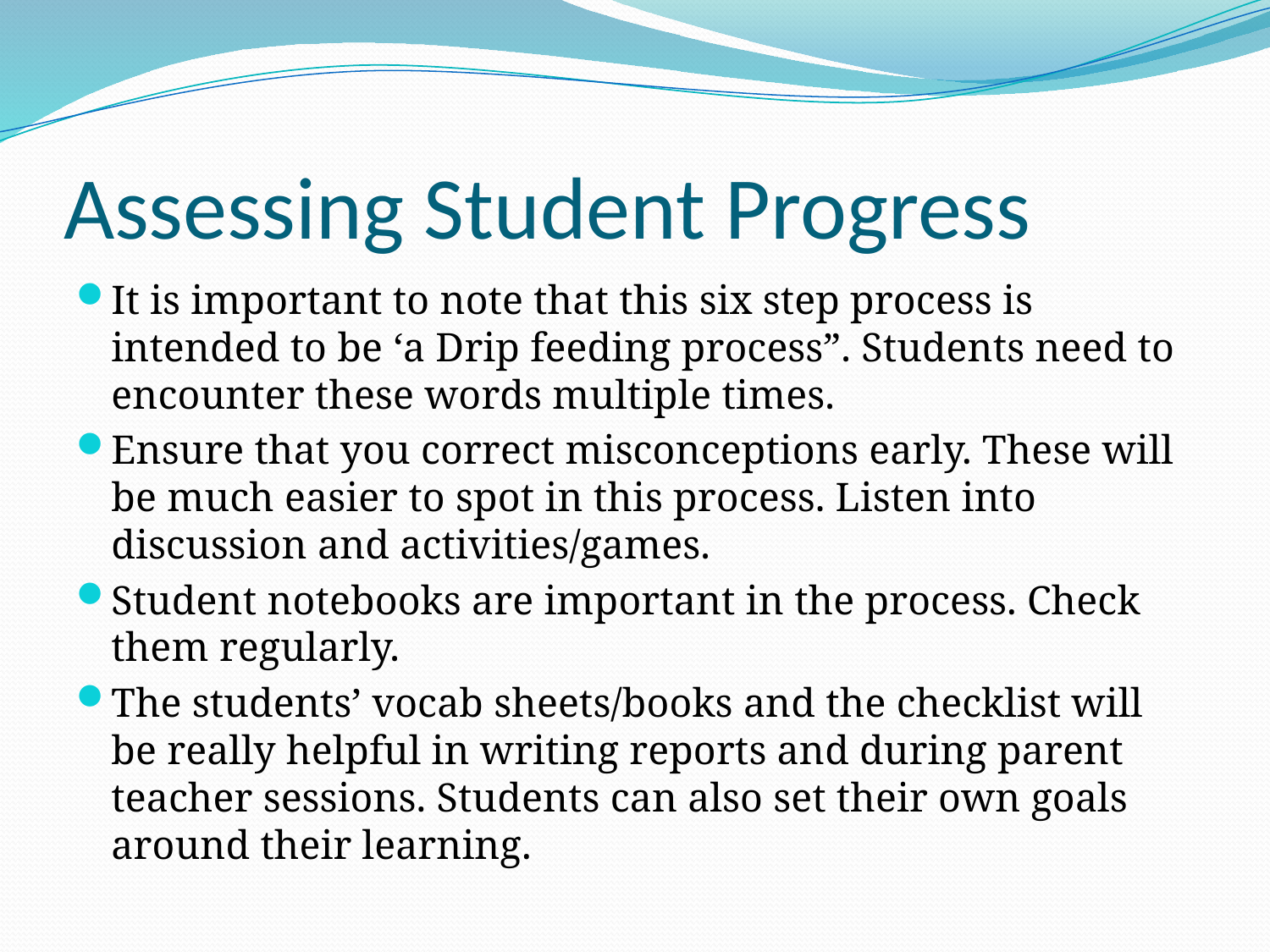

# Assessing Student Progress
It is important to note that this six step process is intended to be ‘a Drip feeding process”. Students need to encounter these words multiple times.
Ensure that you correct misconceptions early. These will be much easier to spot in this process. Listen into discussion and activities/games.
Student notebooks are important in the process. Check them regularly.
The students’ vocab sheets/books and the checklist will be really helpful in writing reports and during parent teacher sessions. Students can also set their own goals around their learning.